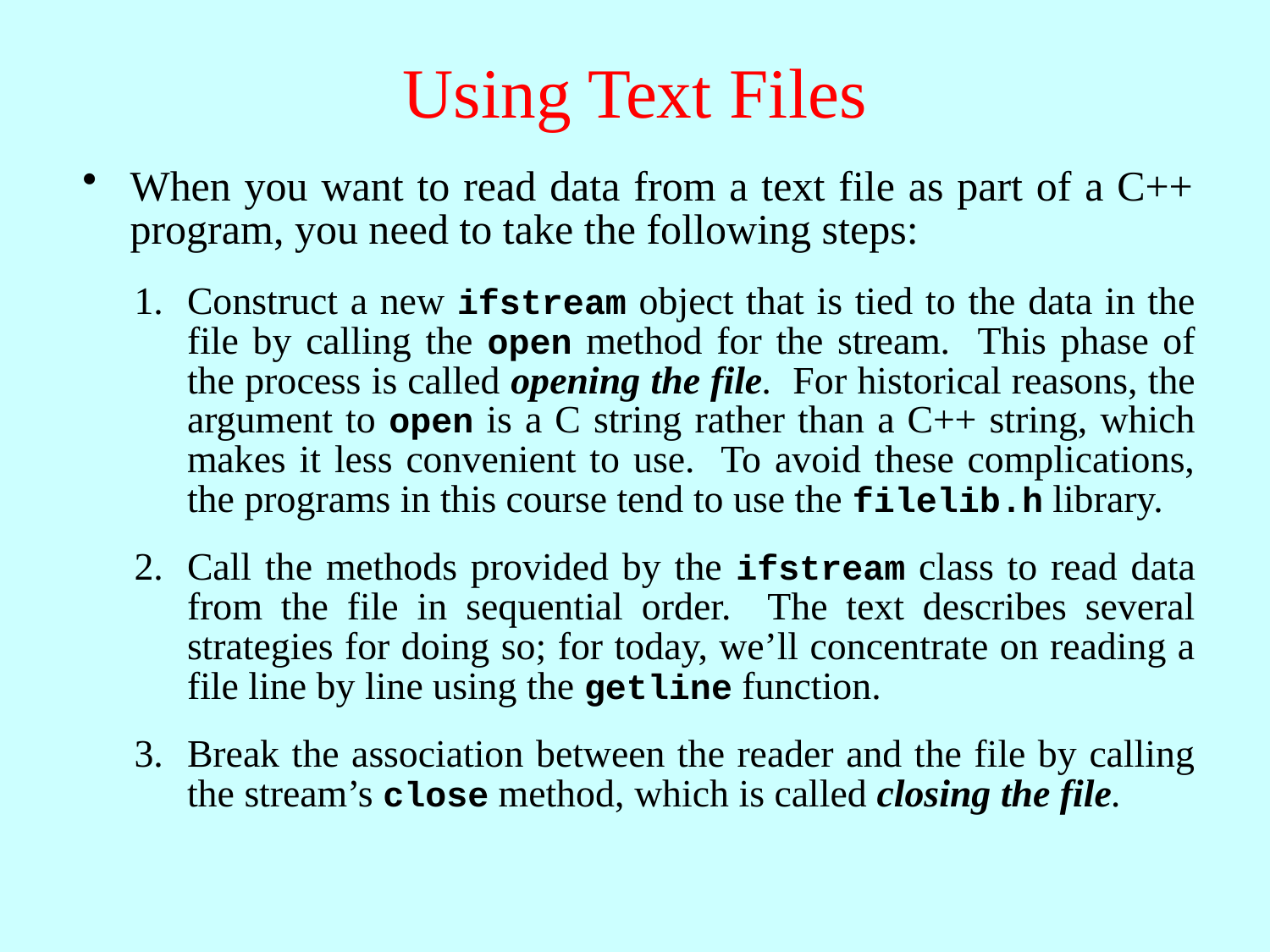

# Using Text Files
When you want to read data from a text file as part of a C++ program, you need to take the following steps:
1.
Construct a new ifstream object that is tied to the data in the file by calling the open method for the stream.  This phase of the process is called opening the file.  For historical reasons, the argument to open is a C string rather than a C++ string, which makes it less convenient to use.  To avoid these complications, the programs in this course tend to use the filelib.h library.
2.
Call the methods provided by the ifstream class to read data from the file in sequential order.  The text describes several strategies for doing so; for today, we’ll concentrate on reading a file line by line using the getline function.
3.
Break the association between the reader and the file by calling the stream’s close method, which is called closing the file.